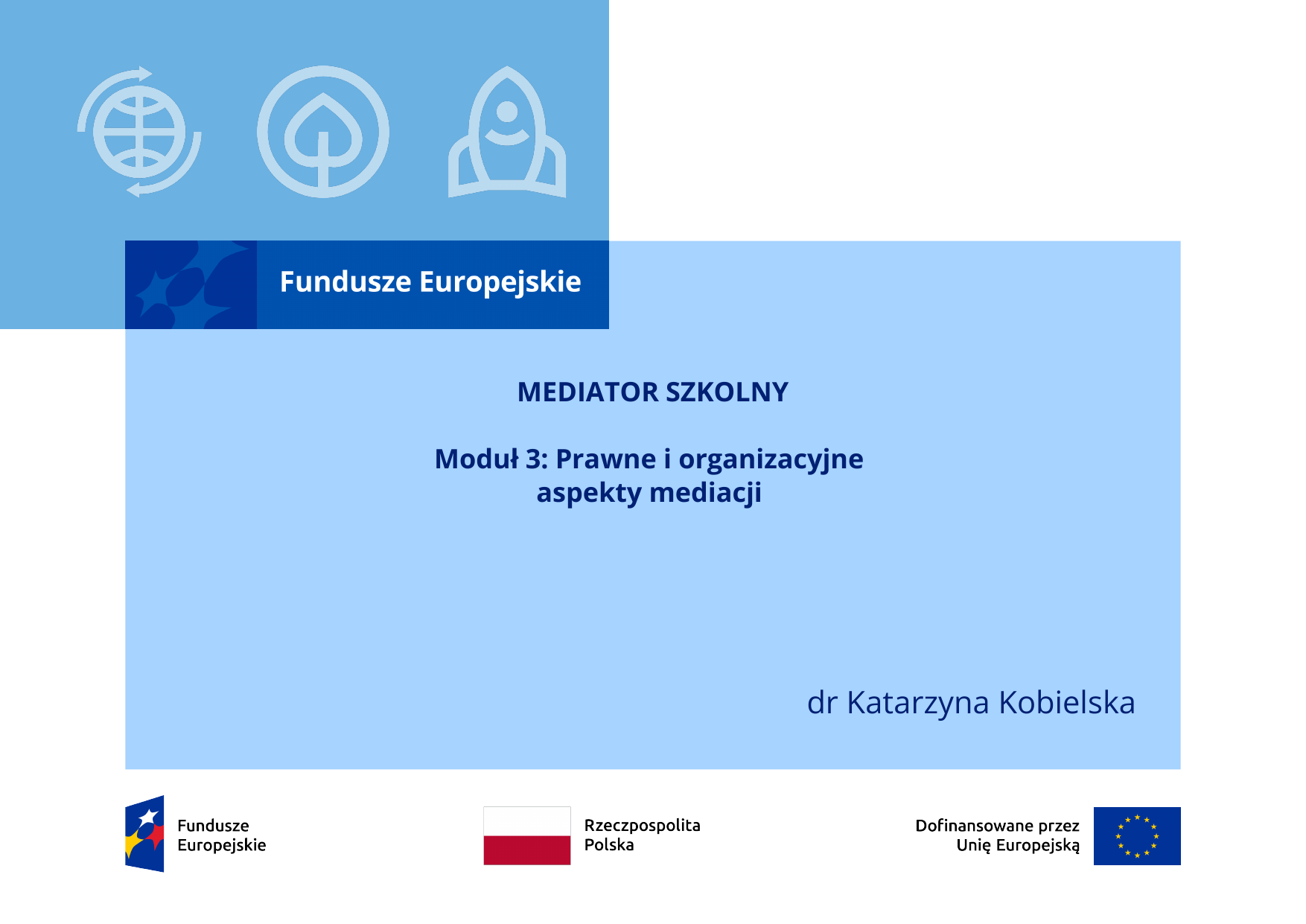

# MEDIATOR SZKOLNY Moduł 3: Prawne i organizacyjne aspekty mediacji

dr Katarzyna Kobielska